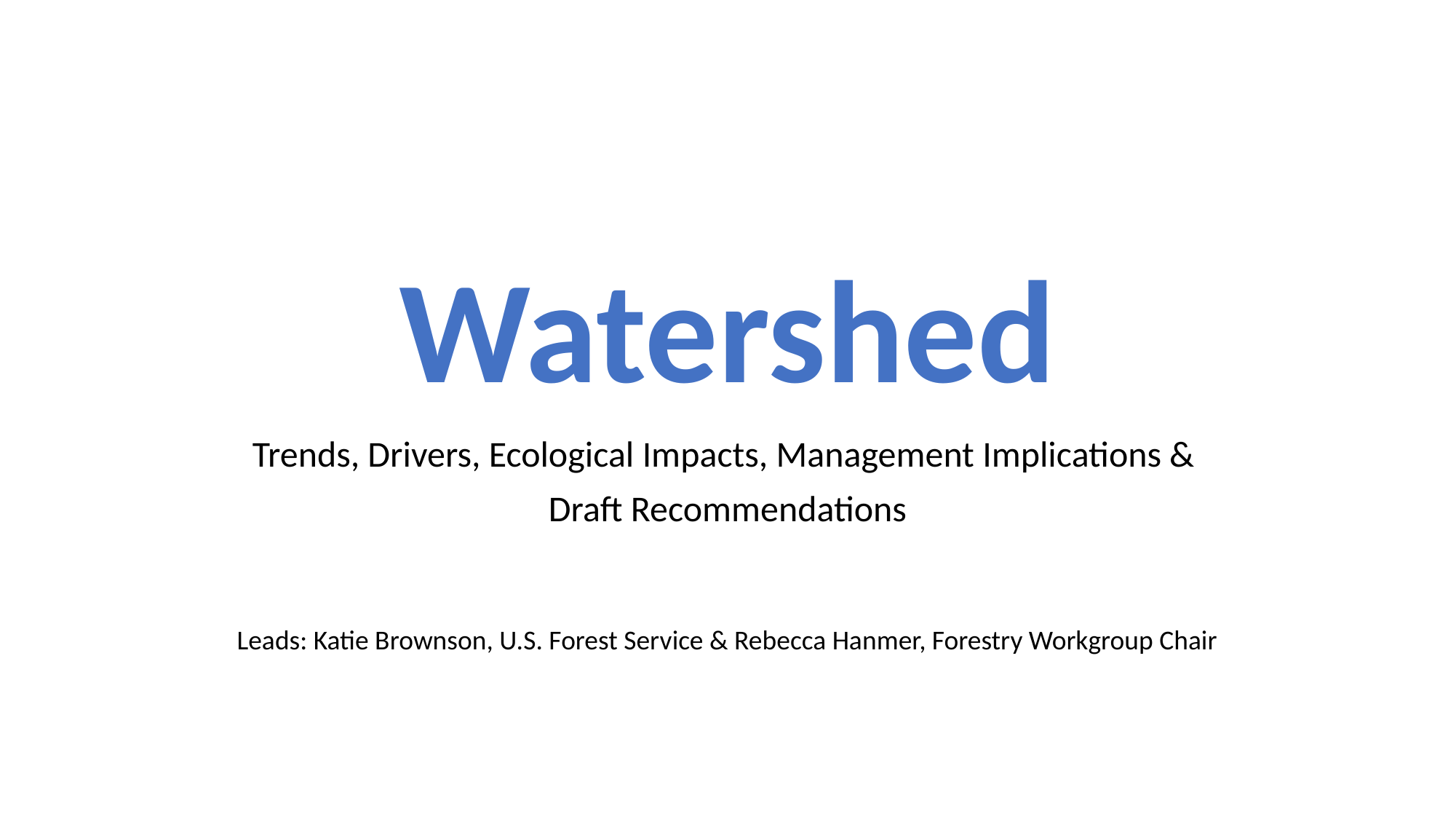

# Watershed
Trends, Drivers, Ecological Impacts, Management Implications &
Draft Recommendations
Leads: Katie Brownson, U.S. Forest Service & Rebecca Hanmer, Forestry Workgroup Chair